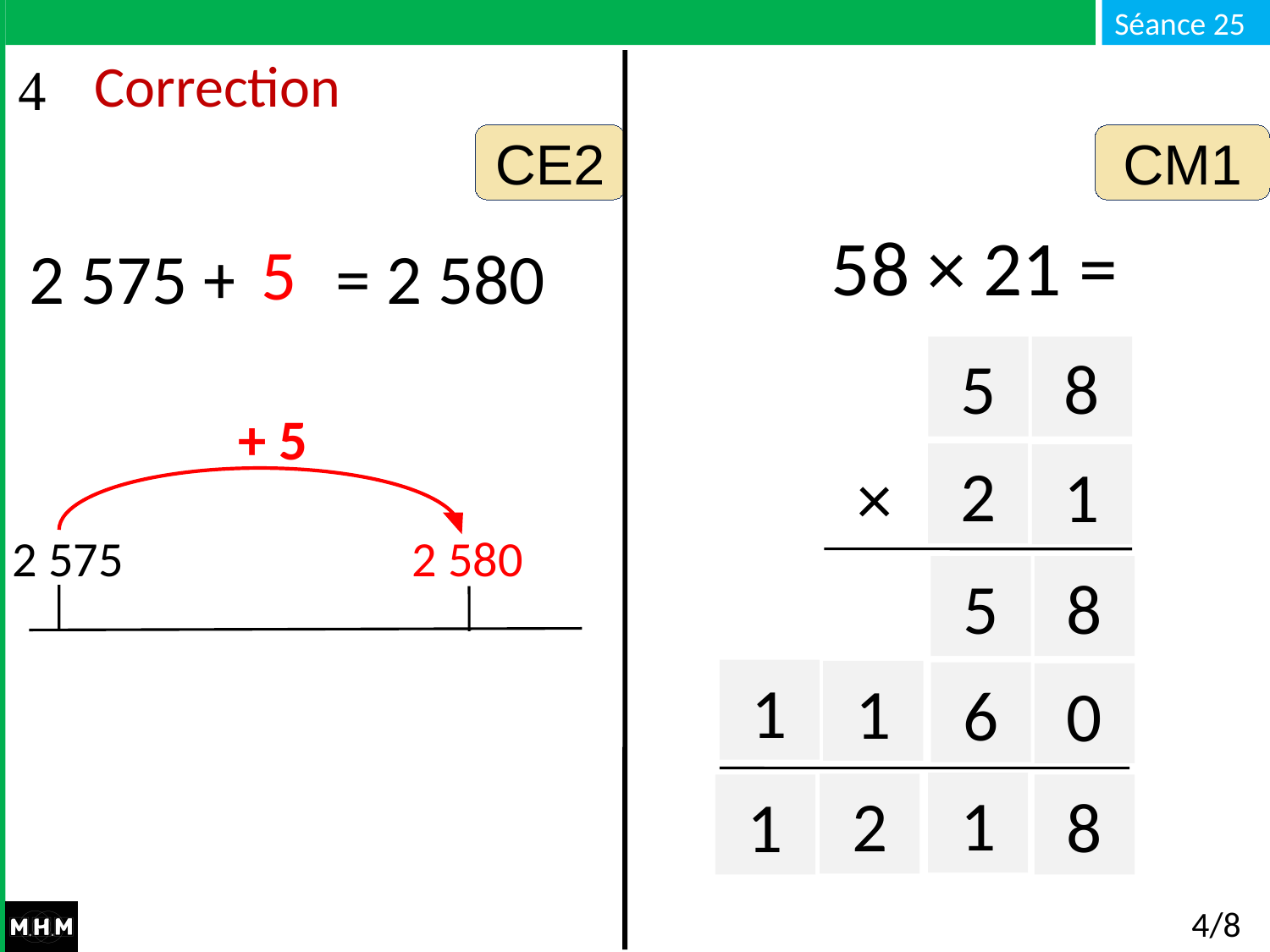

# Correction
CE2
CM1
 58 × 21 =
5
2 575 + …  = 2 580
5
8
+ 5

2 575
2 580
×
2
1
5
8
1
1
1
6
0
1
2
1
8
4/8